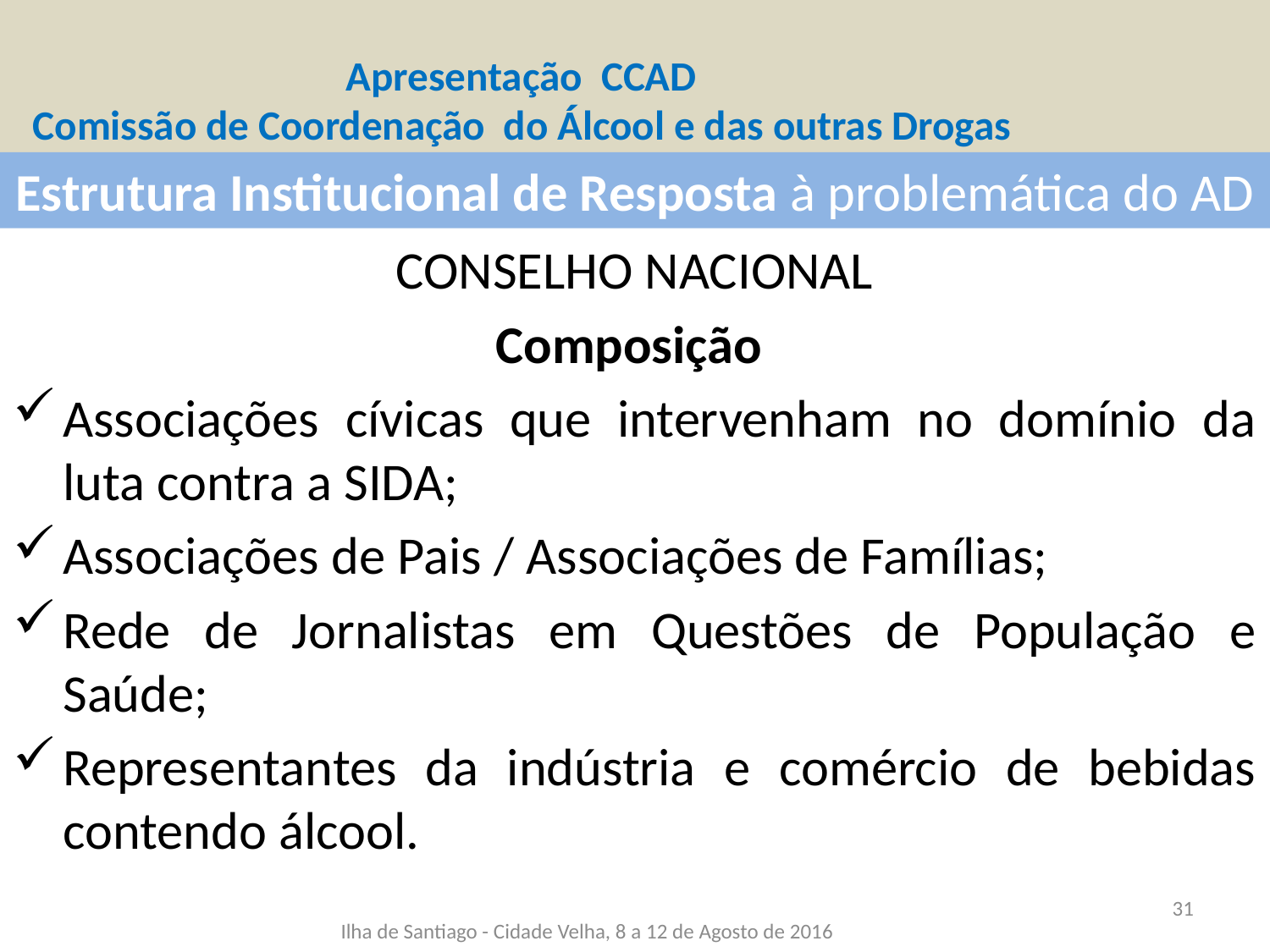

# Apresentação  CCAD Comissão de Coordenação  do Álcool e das outras Drogas
Estrutura Institucional de Resposta à problemática do AD
CONSELHO NACIONAL
Composição
Associações cívicas que intervenham no domínio da luta contra a SIDA;
Associações de Pais / Associações de Famílias;
Rede de Jornalistas em Questões de População e Saúde;
Representantes da indústria e comércio de bebidas contendo álcool.

31
Ilha de Santiago - Cidade Velha, 8 a 12 de Agosto de 2016